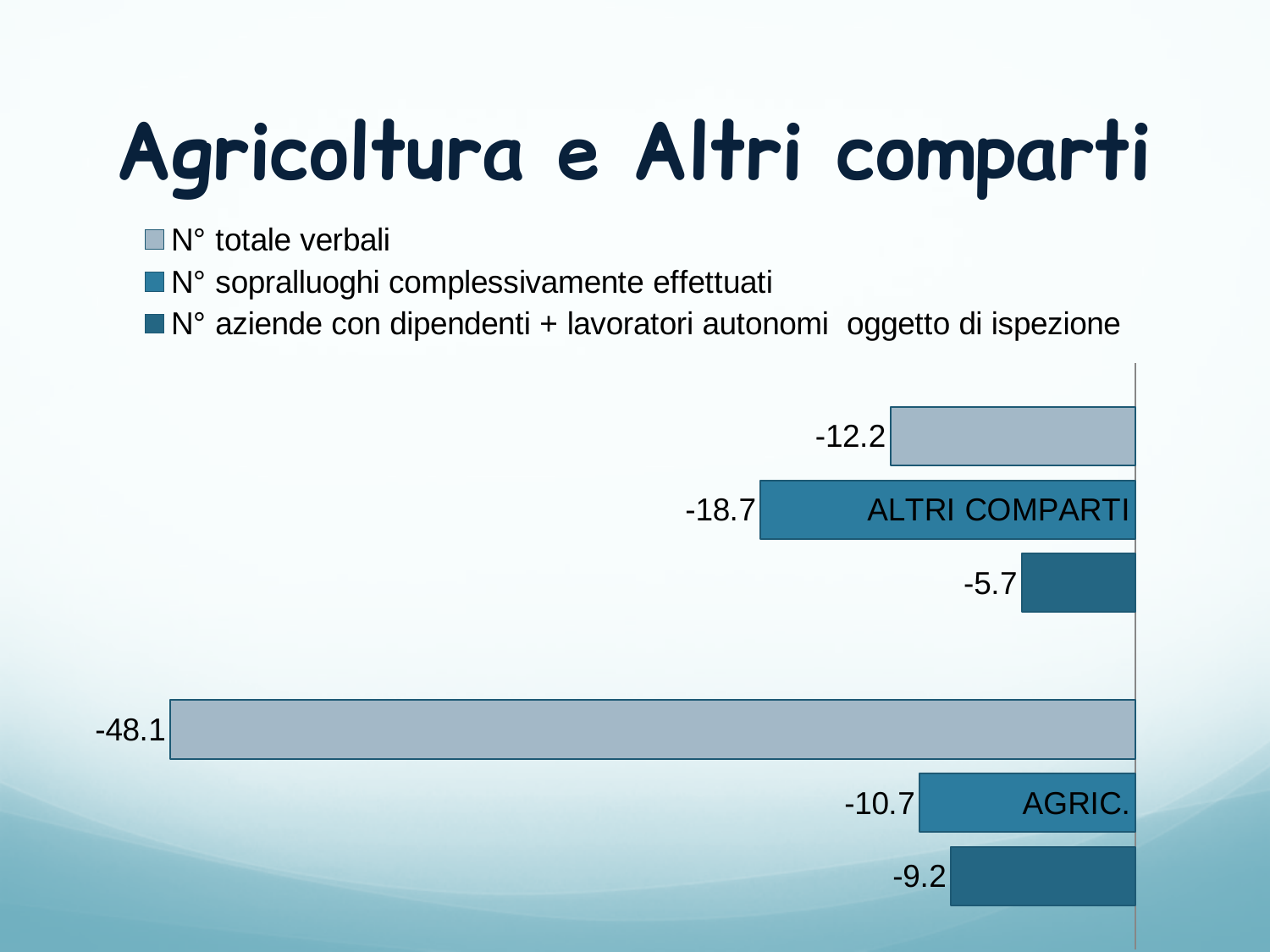

# Agricoltura e Altri comparti

### Chart

| Category | N° aziende con dipendenti + lavoratori autonomi  oggetto di ispezione | N° sopralluoghi complessivamente effettuati  | N° totale verbali  |
|---|---|---|---|
| AGRIC. | -9.185242121445045 | -10.74965924579736 | -48.0614973262032 |
| ALTRI COMPARTI | -5.653060209814548 | -18.66988031522111 | -12.1951219512195 |